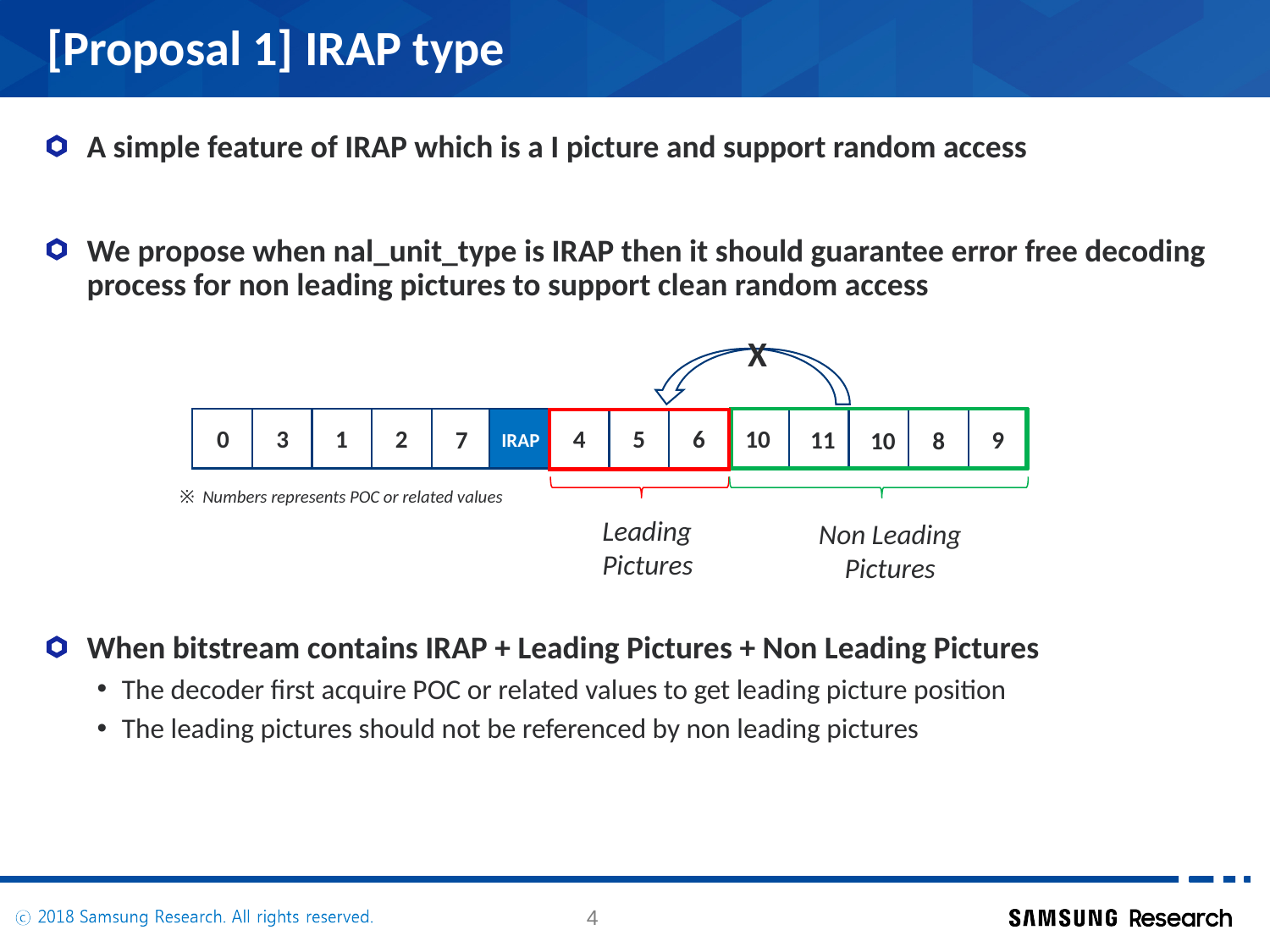

# [Proposal 1] IRAP type
A simple feature of IRAP which is a I picture and support random access

We propose when nal_unit_type is IRAP then it should guarantee error free decoding process for non leading pictures to support clean random access

When bitstream contains IRAP + Leading Pictures + Non Leading Pictures
The decoder first acquire POC or related values to get leading picture position
The leading pictures should not be referenced by non leading pictures

X

5
2
4
0
3
1
6
10
7
11
9
10
8
IRAP
※  Numbers represents POC or related values
Leading
Pictures
Non Leading
Pictures